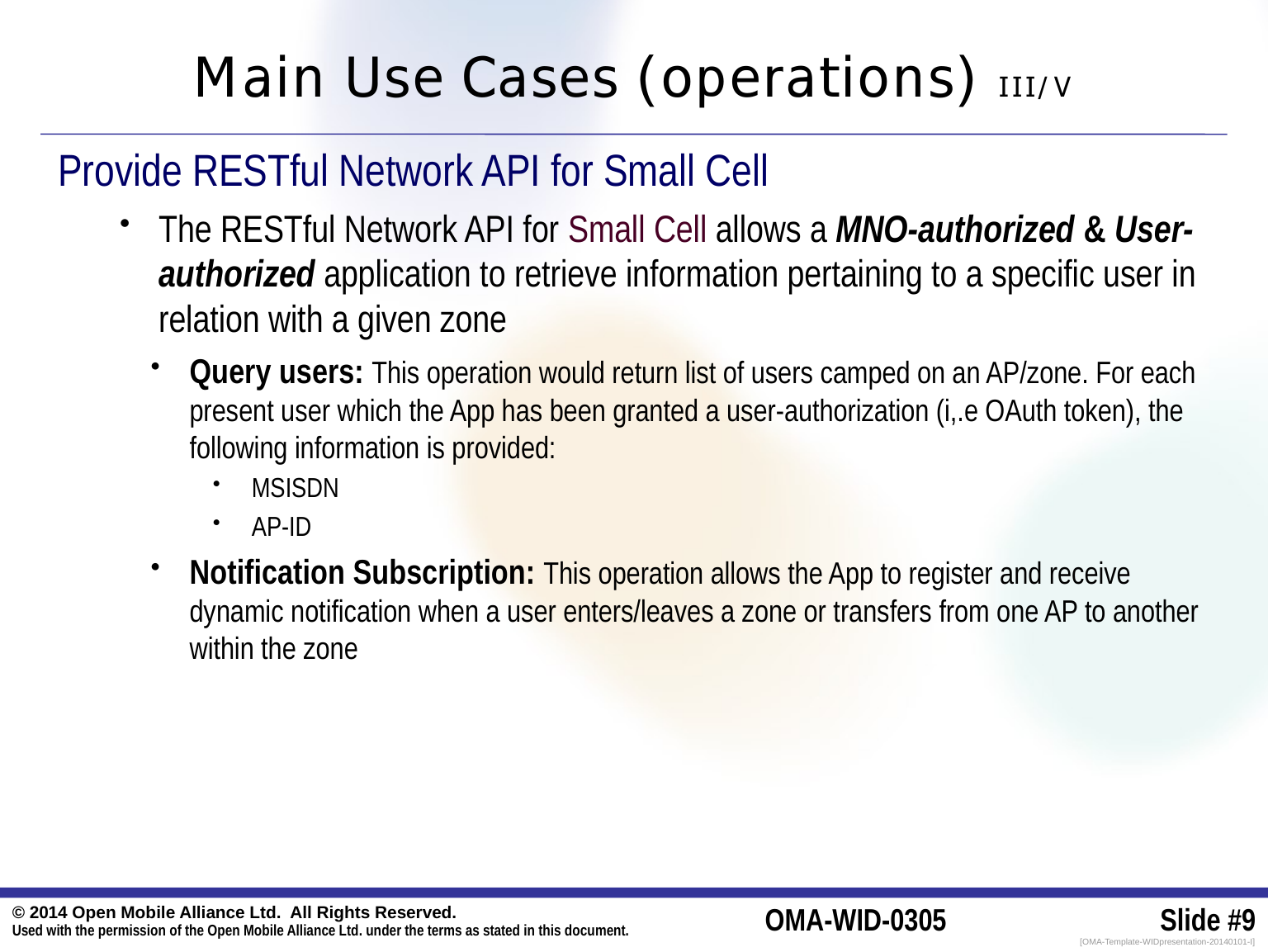

# Main Use Cases (operations) III/V
Provide RESTful Network API for Small Cell
The RESTful Network API for Small Cell allows a MNO-authorized & User-authorized application to retrieve information pertaining to a specific user in relation with a given zone
Query users: This operation would return list of users camped on an AP/zone. For each present user which the App has been granted a user-authorization (i,.e OAuth token), the following information is provided:
MSISDN
AP-ID
Notification Subscription: This operation allows the App to register and receive dynamic notification when a user enters/leaves a zone or transfers from one AP to another within the zone